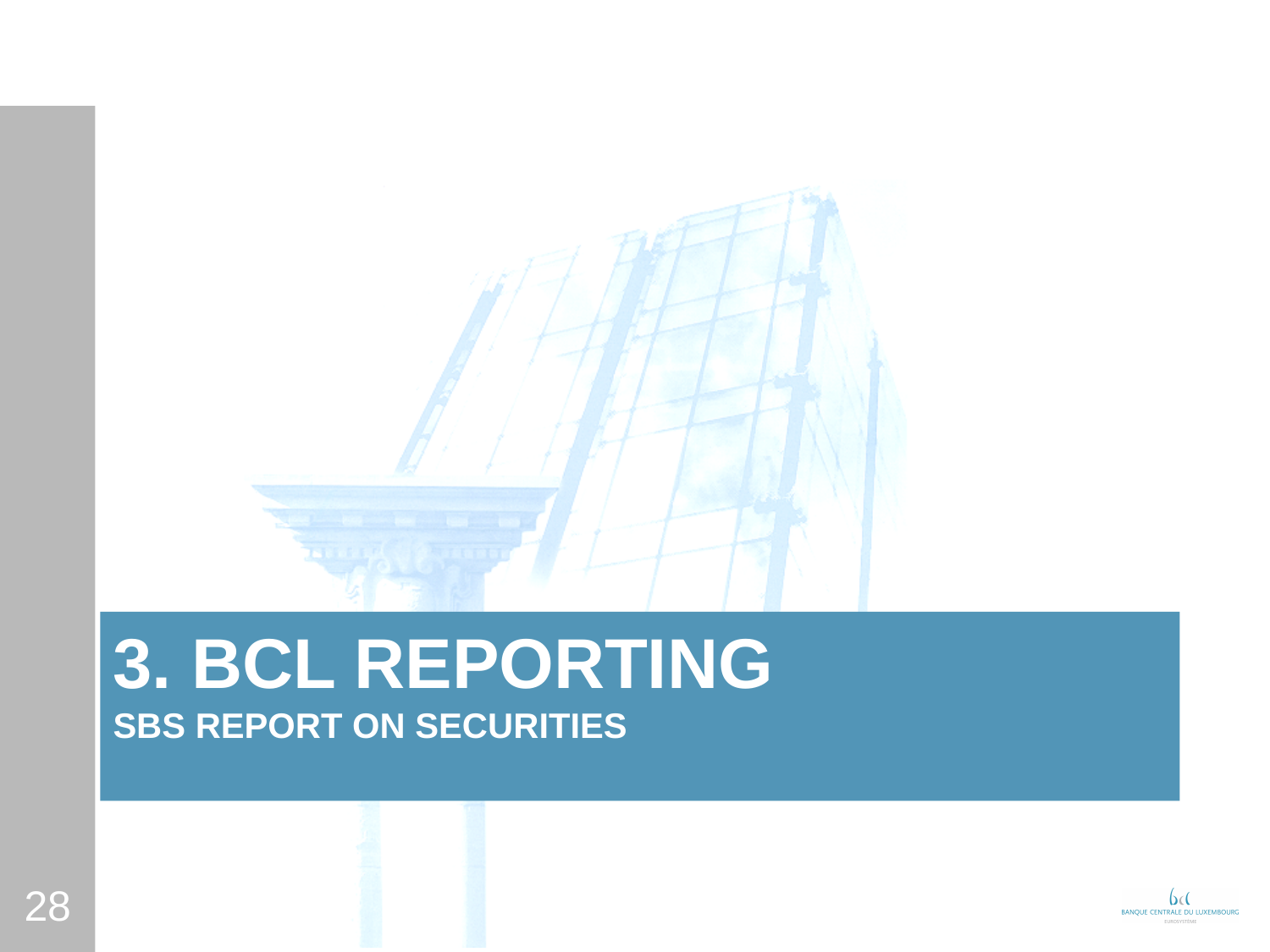

# 3. Bcl reporting SBS Report on securities
28